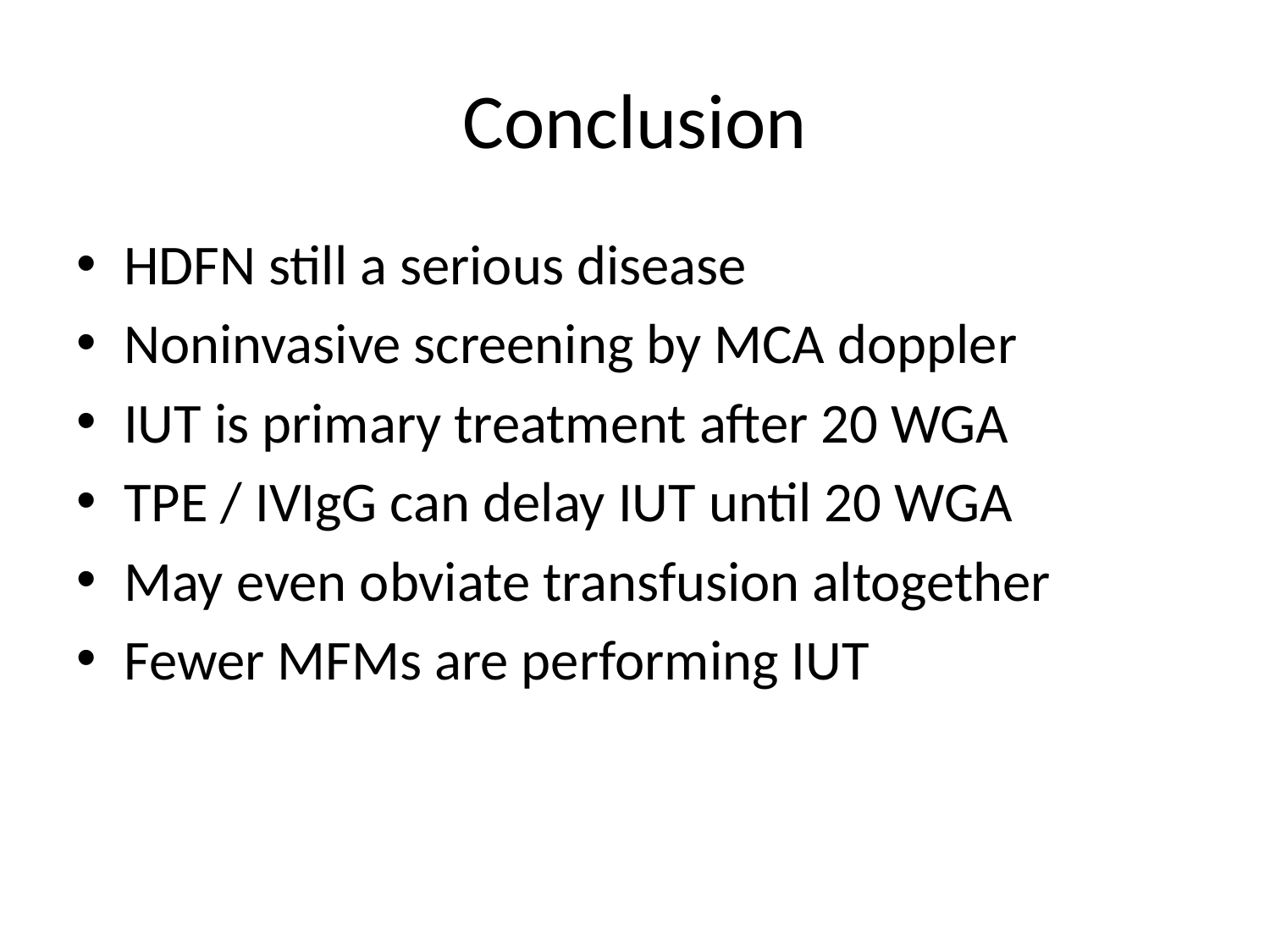

# Conclusion
HDFN still a serious disease
Noninvasive screening by MCA doppler
IUT is primary treatment after 20 WGA
TPE / IVIgG can delay IUT until 20 WGA
May even obviate transfusion altogether
Fewer MFMs are performing IUT